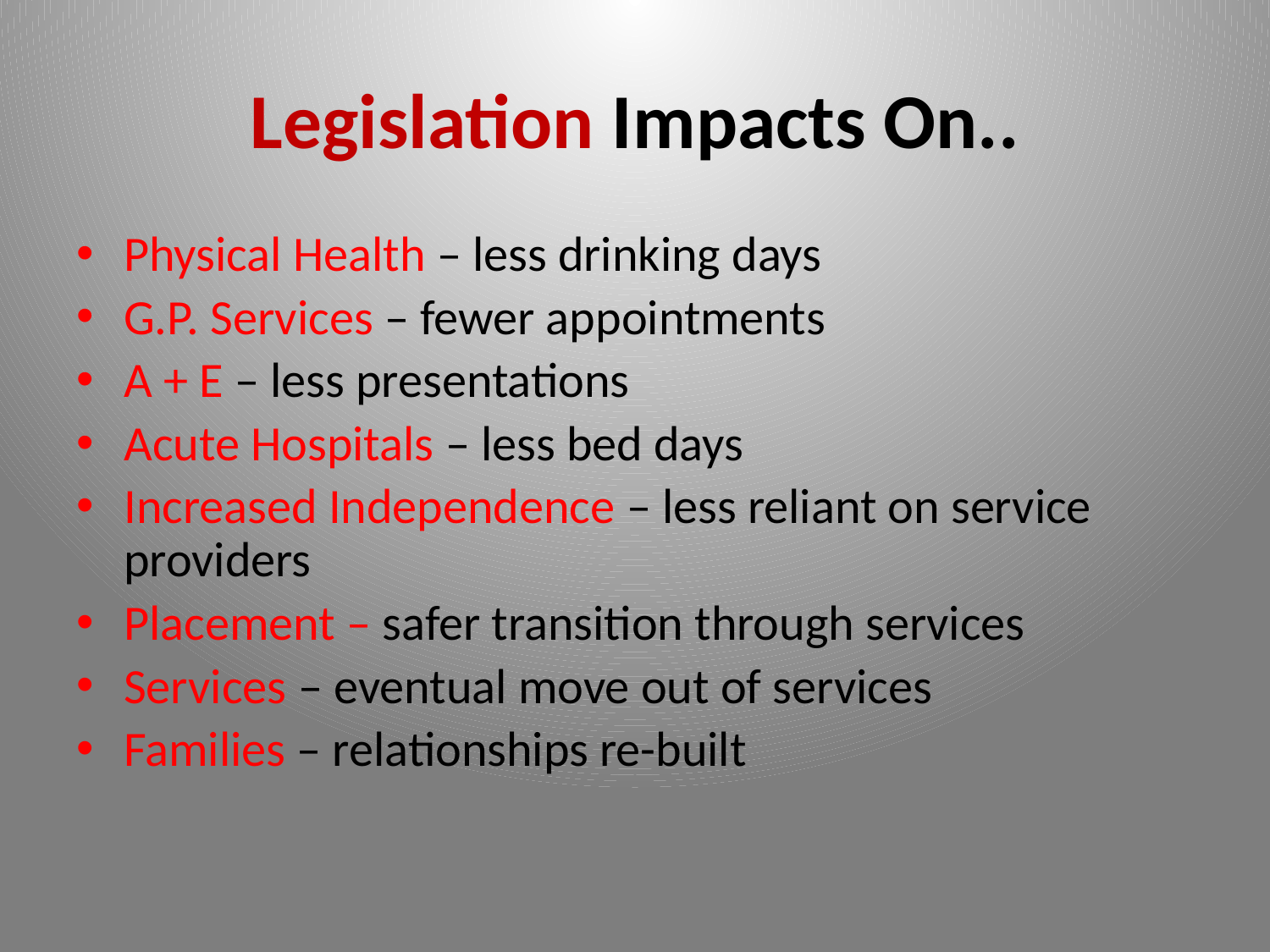

# Legislation Impacts On..
Physical Health – less drinking days
G.P. Services – fewer appointments
A + E – less presentations
Acute Hospitals – less bed days
Increased Independence – less reliant on service providers
Placement – safer transition through services
Services – eventual move out of services
Families – relationships re-built